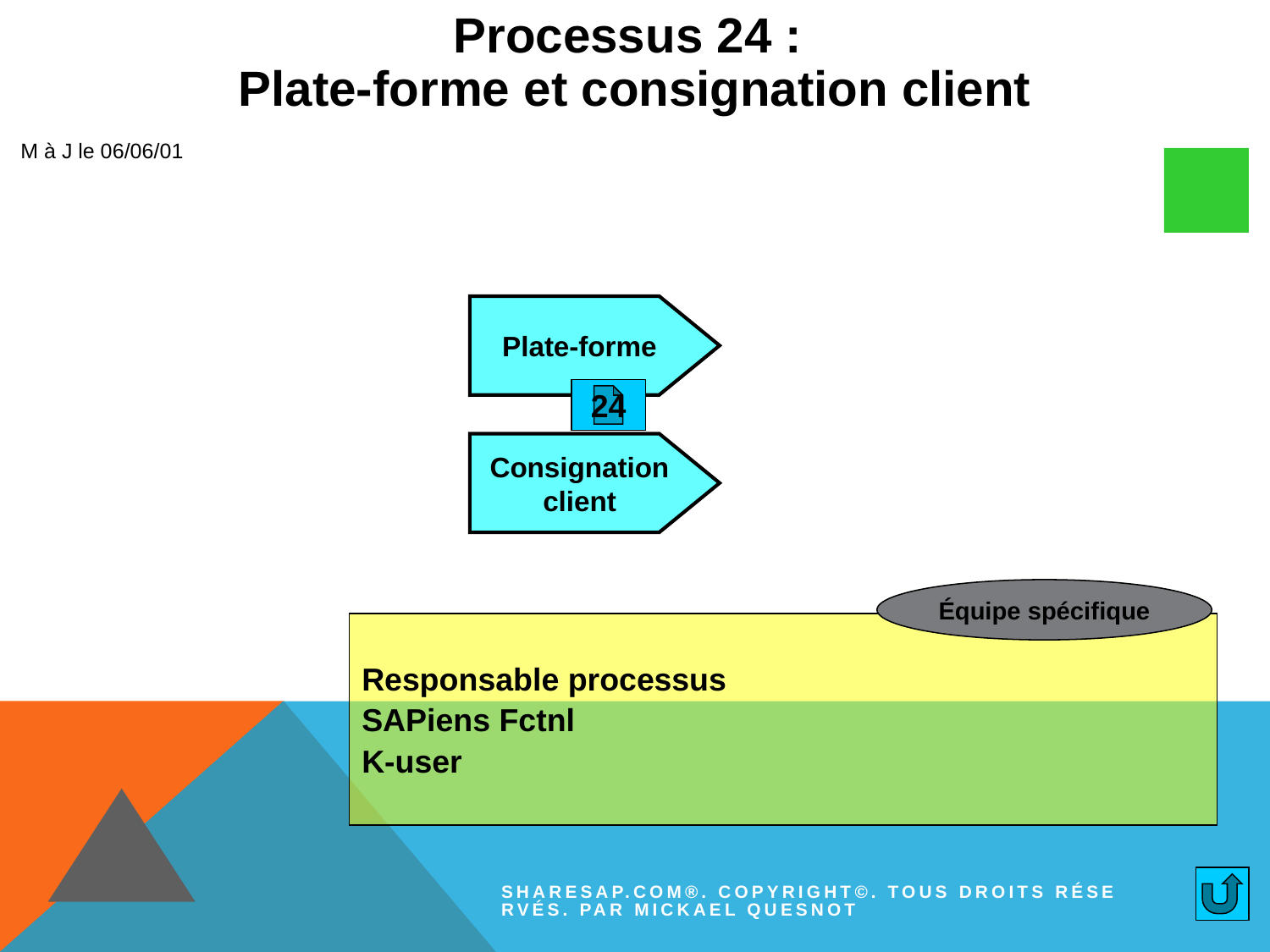

Processus 24 :
Plate-forme et consignation client

M à J le 06/06/01

Plate-forme
24
Consignation client
Équipe spécifique
Responsable processus
SAPiens Fctnl
K-user

Sharesap.com®. Copyright©. Tous droits réservés. Par Mickael QUESNOT